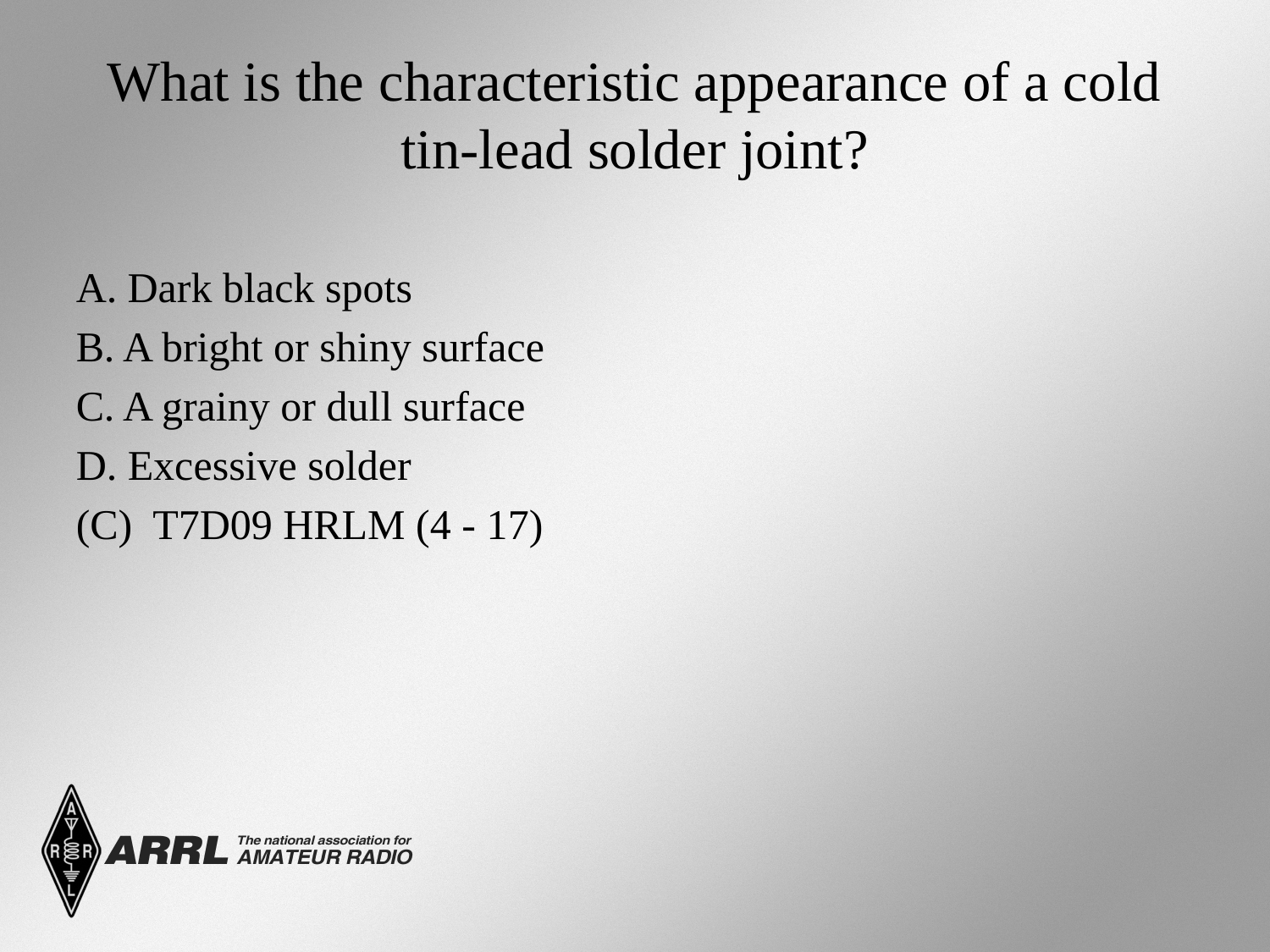

# What is the characteristic appearance of a cold tin-lead solder joint?
A. Dark black spots
B. A bright or shiny surface
C. A grainy or dull surface
D. Excessive solder
(C)  T7D09 HRLM (4 - 17)